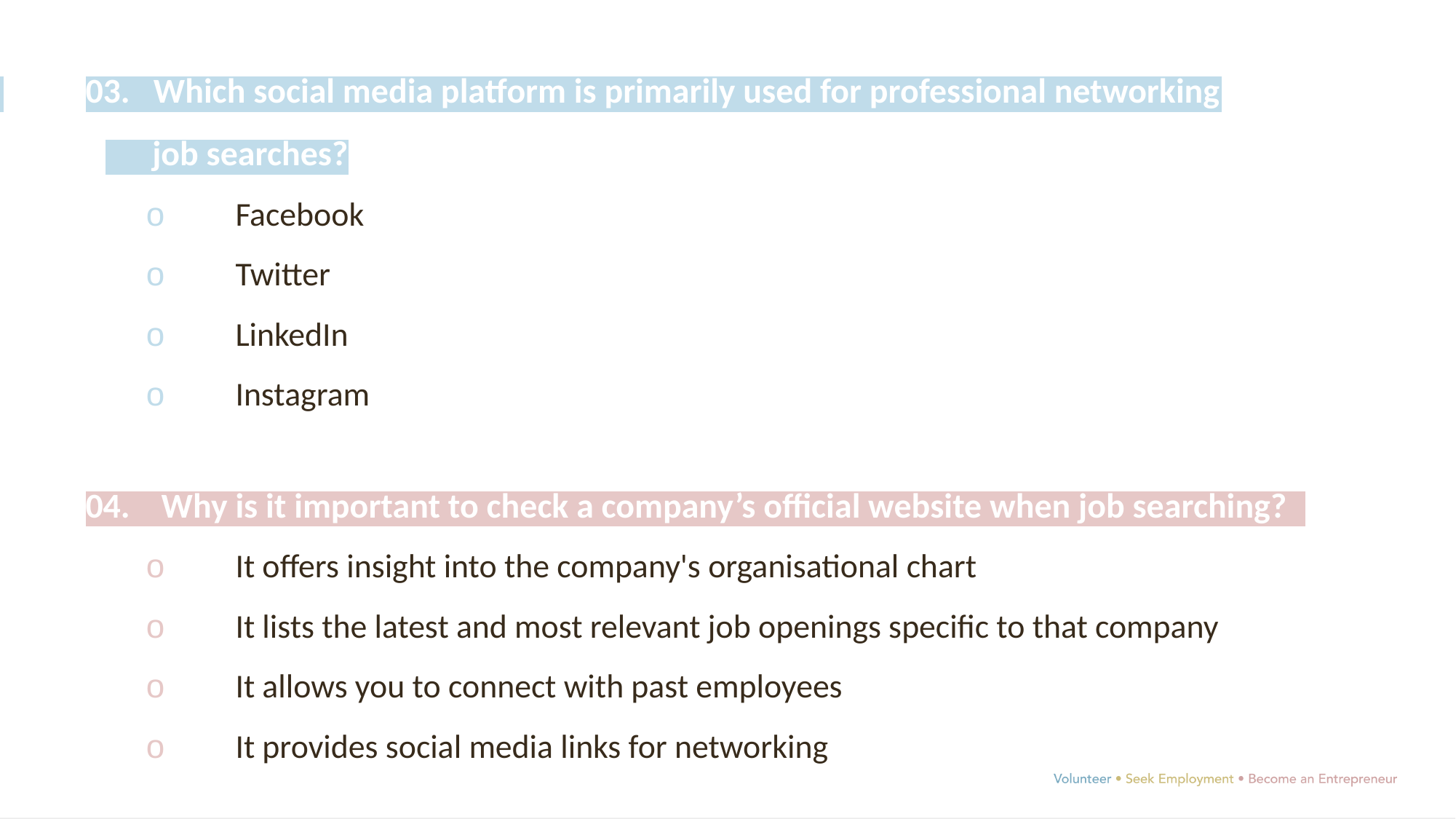

03.   Which social media platform is primarily used for professional networking
		      job searches?
o	Facebook
o	Twitter
o	LinkedIn
o	Instagram

	04.    Why is it important to check a company’s official website when job searching?.
o	It offers insight into the company's organisational chart
o	It lists the latest and most relevant job openings specific to that company
o	It allows you to connect with past employees
o	It provides social media links for networking